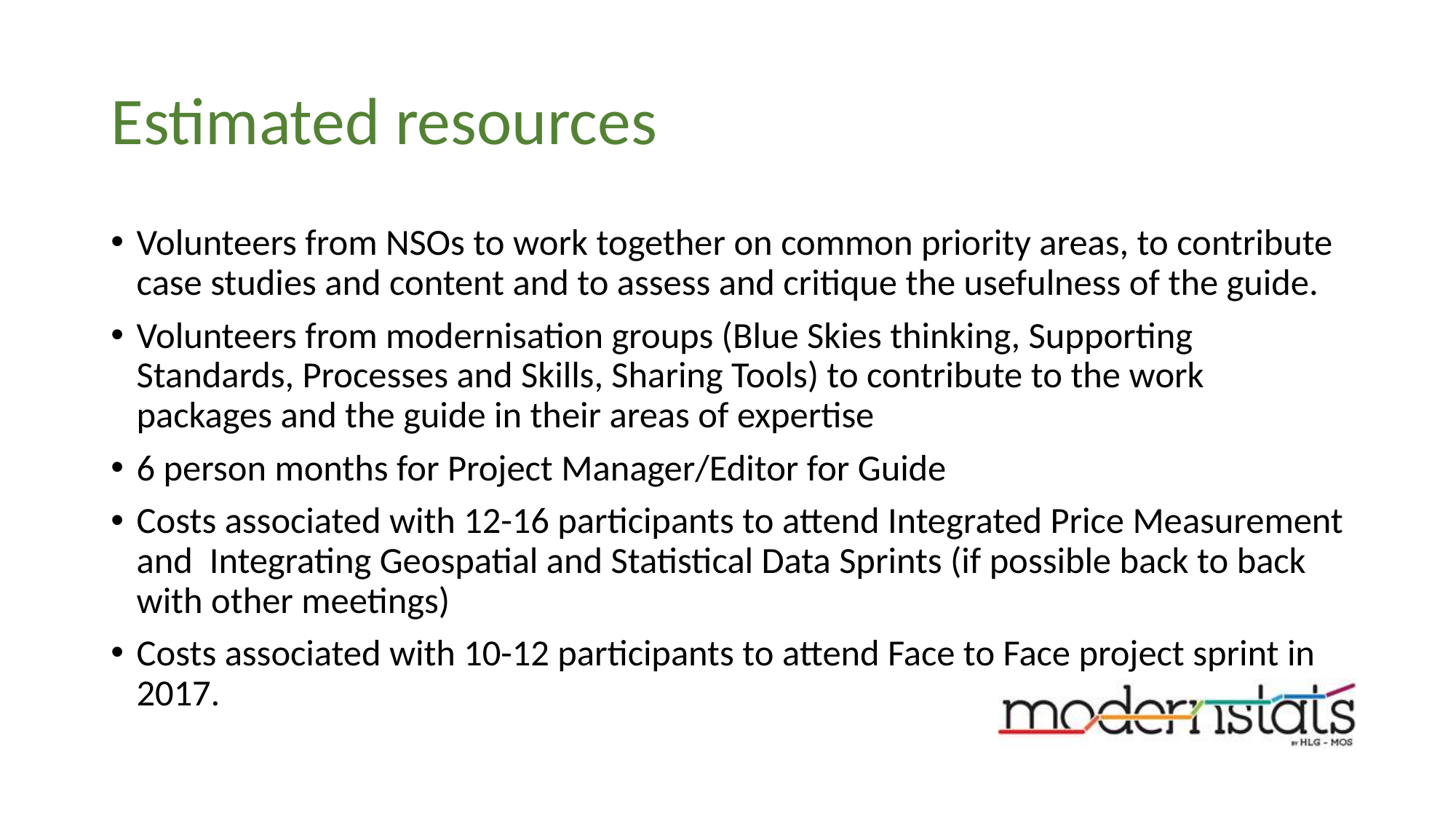

# Estimated resources
Volunteers from NSOs to work together on common priority areas, to contribute case studies and content and to assess and critique the usefulness of the guide.
Volunteers from modernisation groups (Blue Skies thinking, Supporting Standards, Processes and Skills, Sharing Tools) to contribute to the work packages and the guide in their areas of expertise
6 person months for Project Manager/Editor for Guide
Costs associated with 12-16 participants to attend Integrated Price Measurement and  Integrating Geospatial and Statistical Data Sprints (if possible back to back with other meetings)
Costs associated with 10-12 participants to attend Face to Face project sprint in 2017.